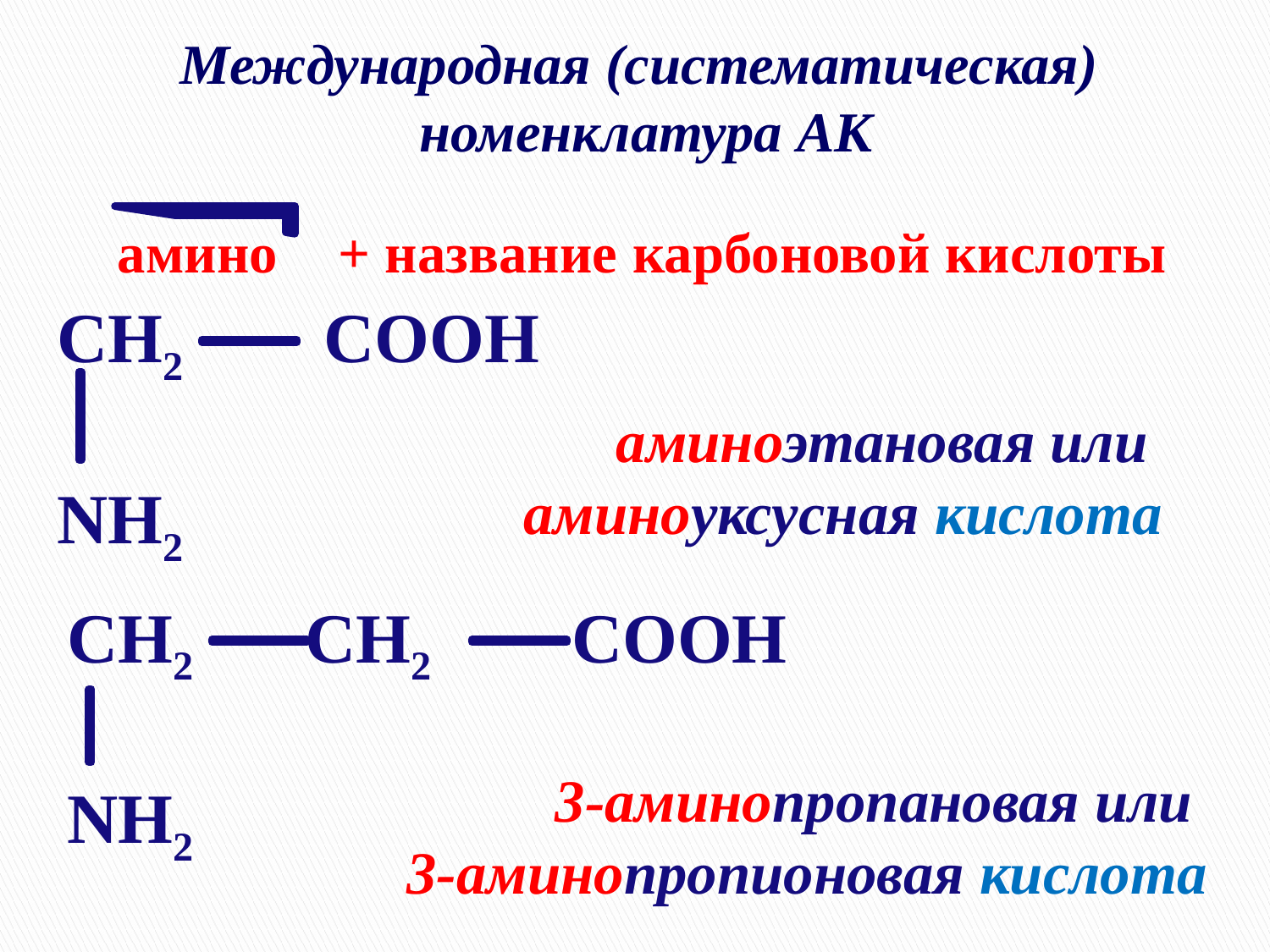

# Международная (систематическая)  номенклатура АК
амино    + название карбоновой кислоты

CH2        COOH

NH2

 аминоэтановая или  аминоуксусная кислота

CH2           CH2        COOH

NH2

3-аминопропановая или
 3-аминопропионовая кислота